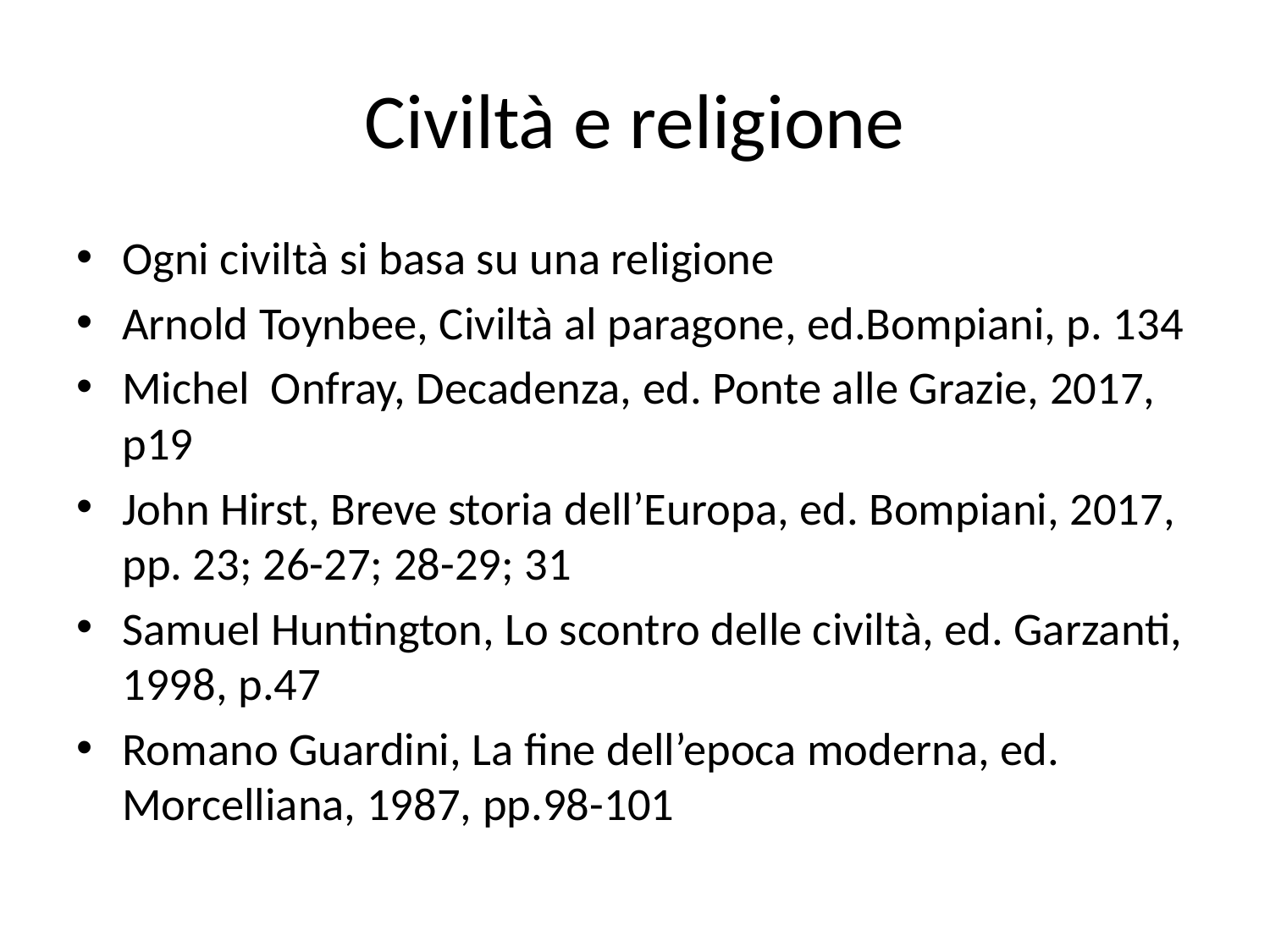

# Civiltà e religione
Ogni civiltà si basa su una religione
Arnold Toynbee, Civiltà al paragone, ed.Bompiani, p. 134
Michel  Onfray, Decadenza, ed. Ponte alle Grazie, 2017, p19
John Hirst, Breve storia dell’Europa, ed. Bompiani, 2017, pp. 23; 26-27; 28-29; 31
Samuel Huntington, Lo scontro delle civiltà, ed. Garzanti, 1998, p.47
Romano Guardini, La fine dell’epoca moderna, ed. Morcelliana, 1987, pp.98-101